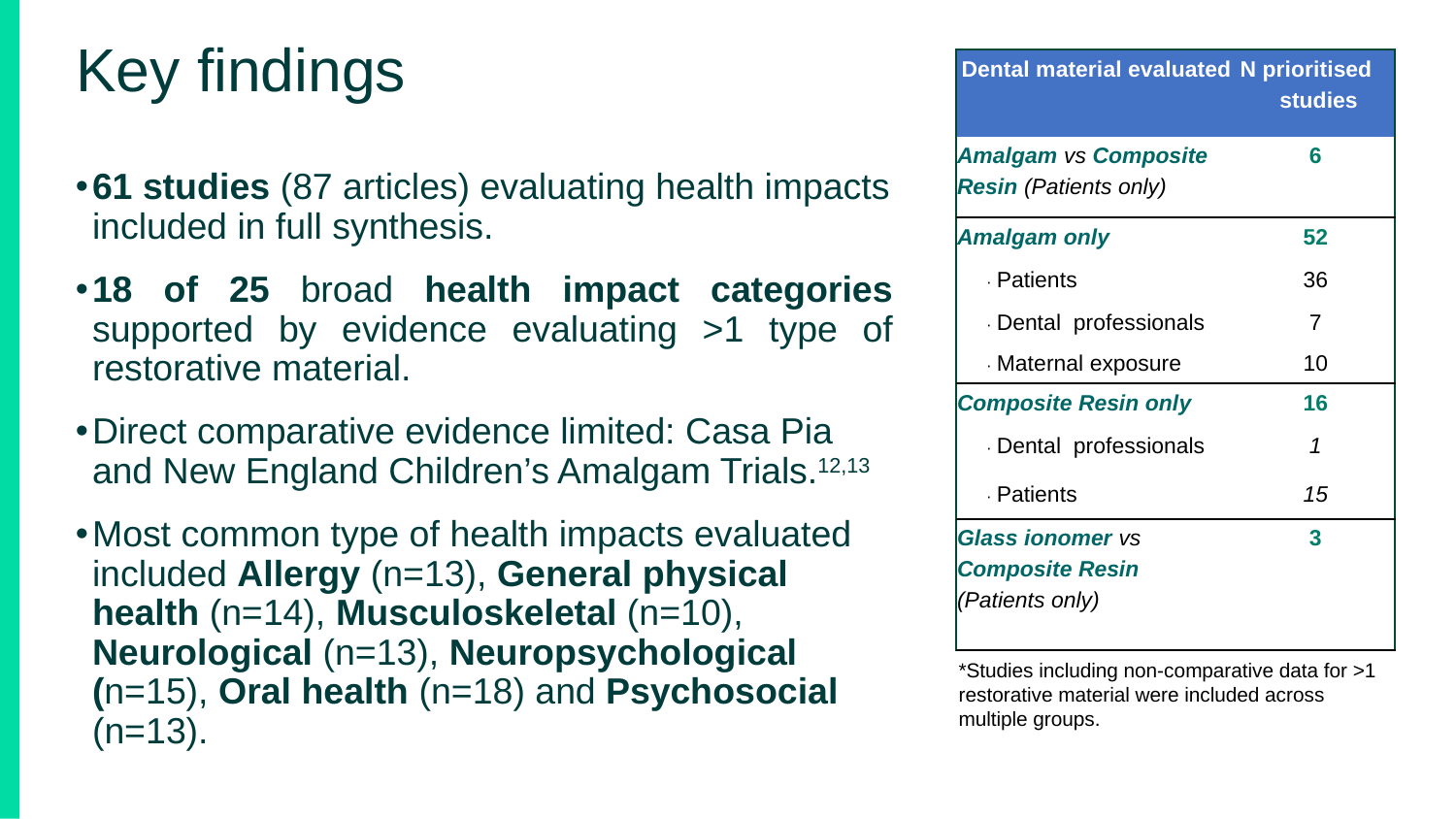

# Key findings
| Dental material evaluated | N prioritised studies |
| --- | --- |
| Amalgam vs Composite Resin (Patients only) | 6 |
| Amalgam only | 52 |
| · Patients | 36 |
| · Dental professionals | 7 |
| · Maternal exposure | 10 |
| Composite Resin only | 16 |
| · Dental professionals | 1 |
| · Patients | 15 |
| Glass ionomer vs Composite Resin (Patients only) | 3 |
61 studies (87 articles) evaluating health impacts included in full synthesis.
18 of 25 broad health impact categories supported by evidence evaluating >1 type of restorative material.
Direct comparative evidence limited: Casa Pia and New England Children’s Amalgam Trials.12,13
Most common type of health impacts evaluated included Allergy (n=13), General physical health (n=14), Musculoskeletal (n=10), Neurological (n=13), Neuropsychological (n=15), Oral health (n=18) and Psychosocial (n=13).

*Studies including non-comparative data for >1 restorative material were included across multiple groups.